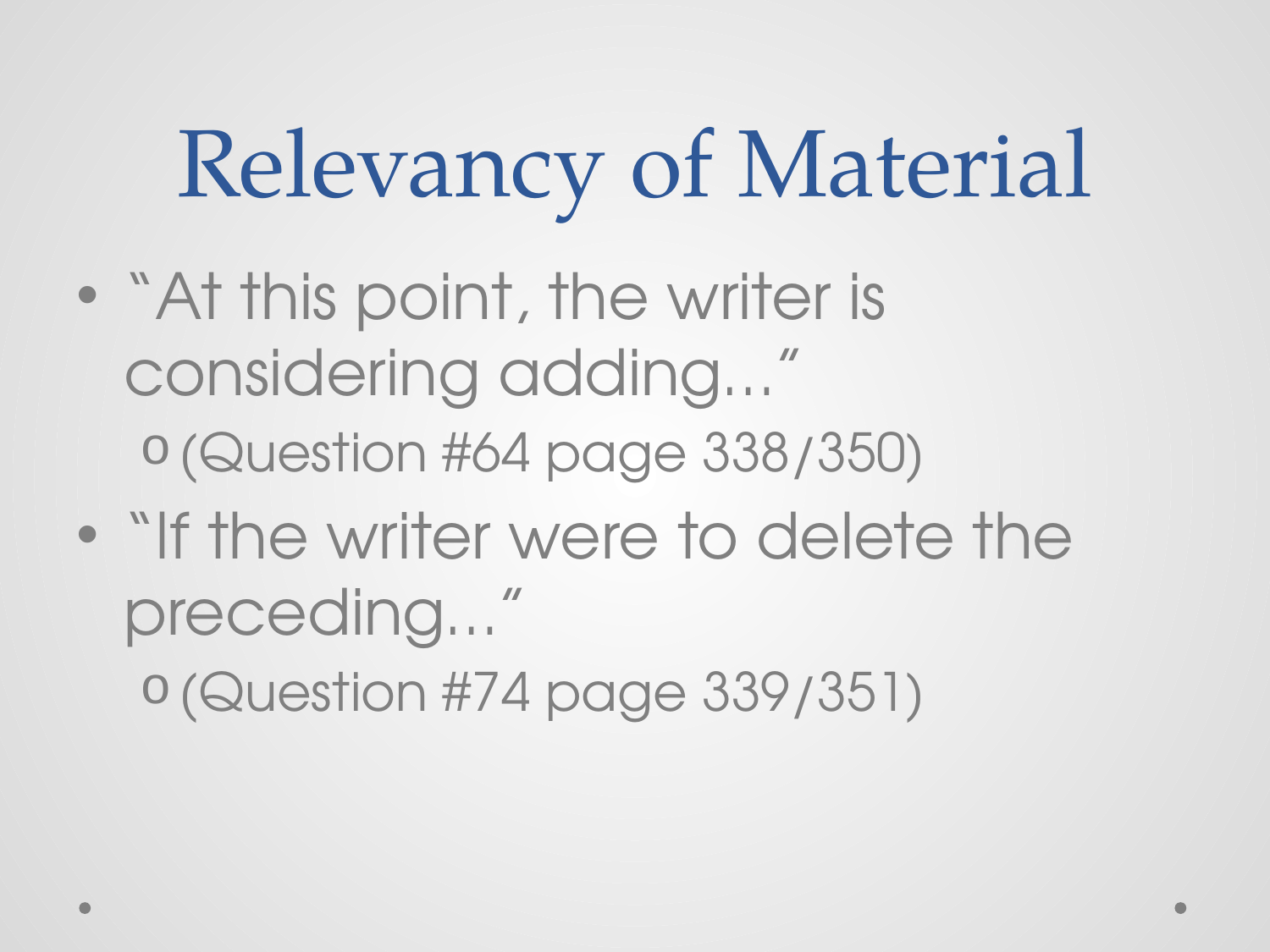

# Relevancy of Material
“At this point, the writer is considering adding…”
(Question #64 page 338/350)
“If the writer were to delete the preceding…”
(Question #74 page 339/351)